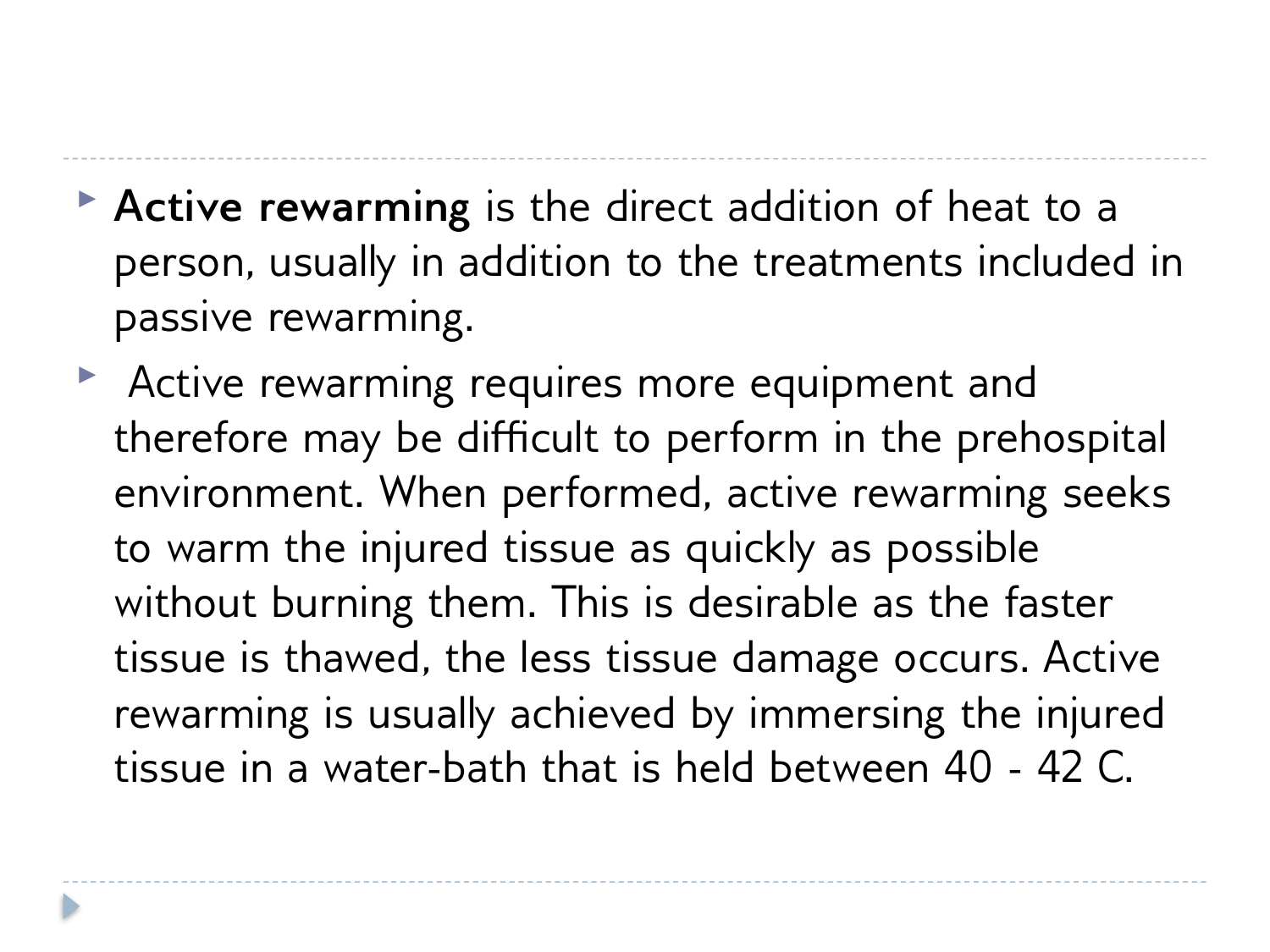

#
Active rewarming is the direct addition of heat to a person, usually in addition to the treatments included in passive rewarming.
 Active rewarming requires more equipment and therefore may be difficult to perform in the prehospital environment. When performed, active rewarming seeks to warm the injured tissue as quickly as possible without burning them. This is desirable as the faster tissue is thawed, the less tissue damage occurs. Active rewarming is usually achieved by immersing the injured tissue in a water-bath that is held between 40 - 42 C.